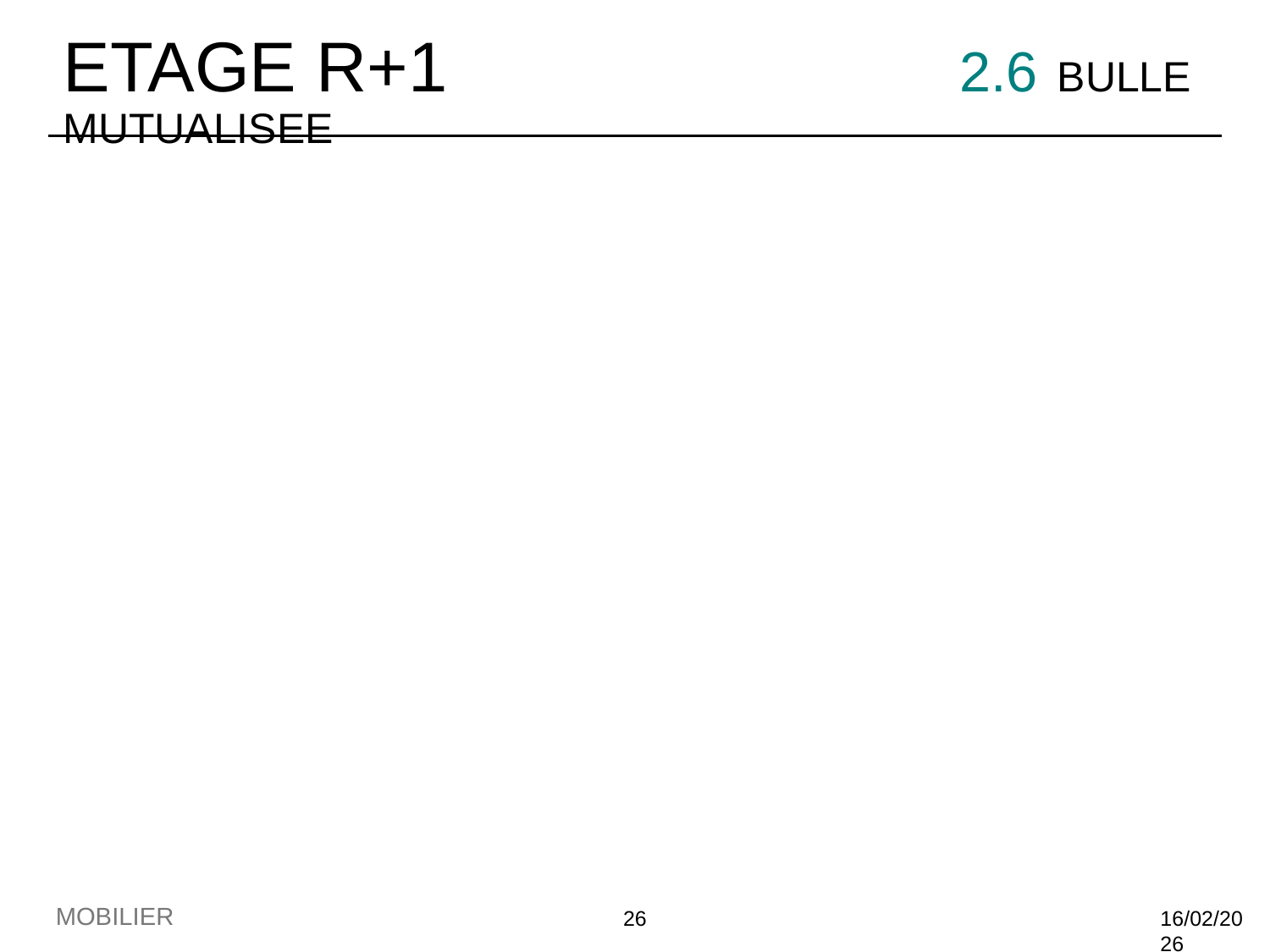

# ETAGE R+1                          2.6 BULLE MUTUALISEE
MOBILIER